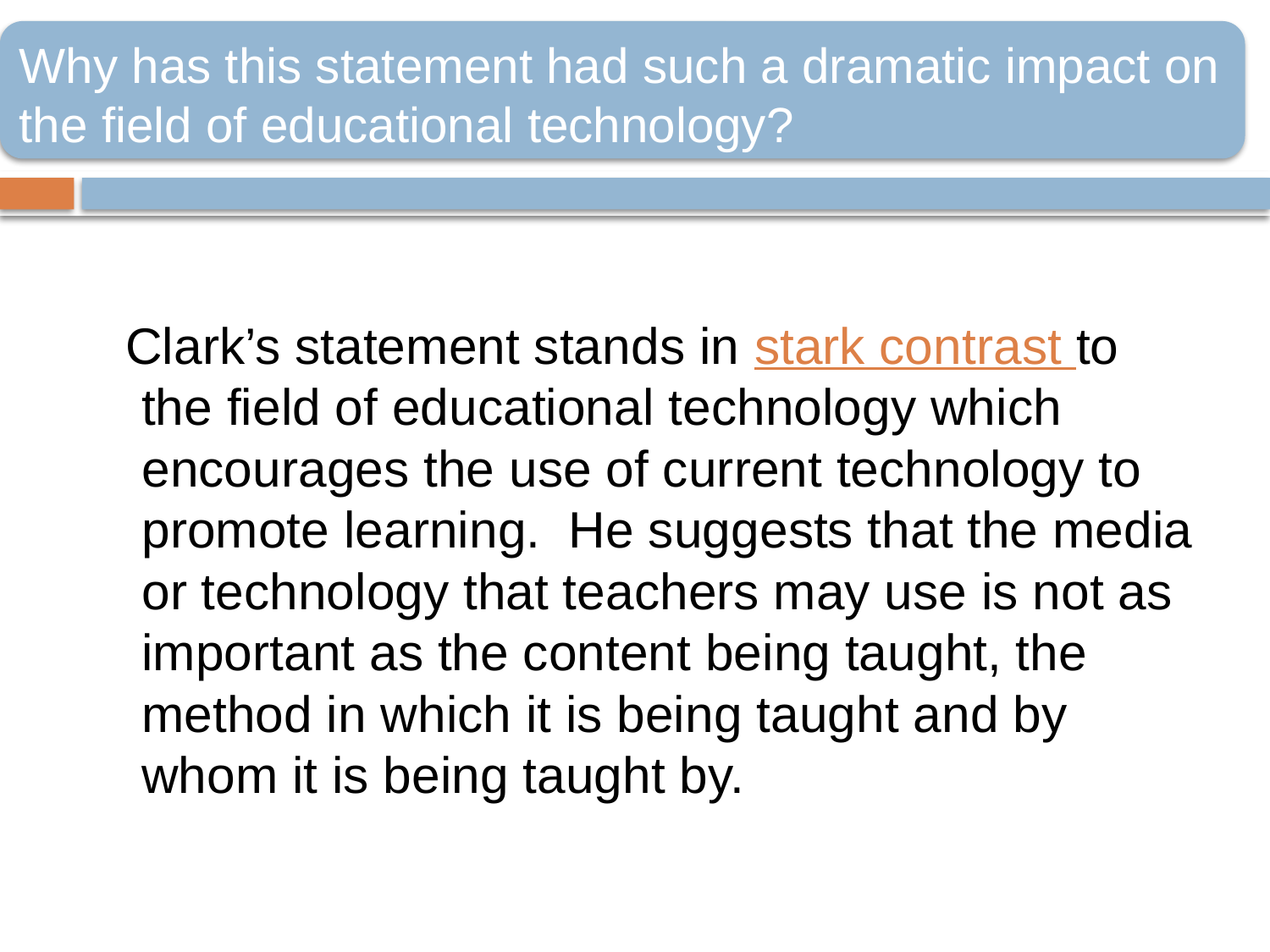

Why has this statement had such a dramatic impact on the field of educational technology?
#
  Clark’s statement stands in stark contrast to the field of educational technology which encourages the use of current technology to promote learning.  He suggests that the media or technology that teachers may use is not as important as the content being taught, the method in which it is being taught and by whom it is being taught by.